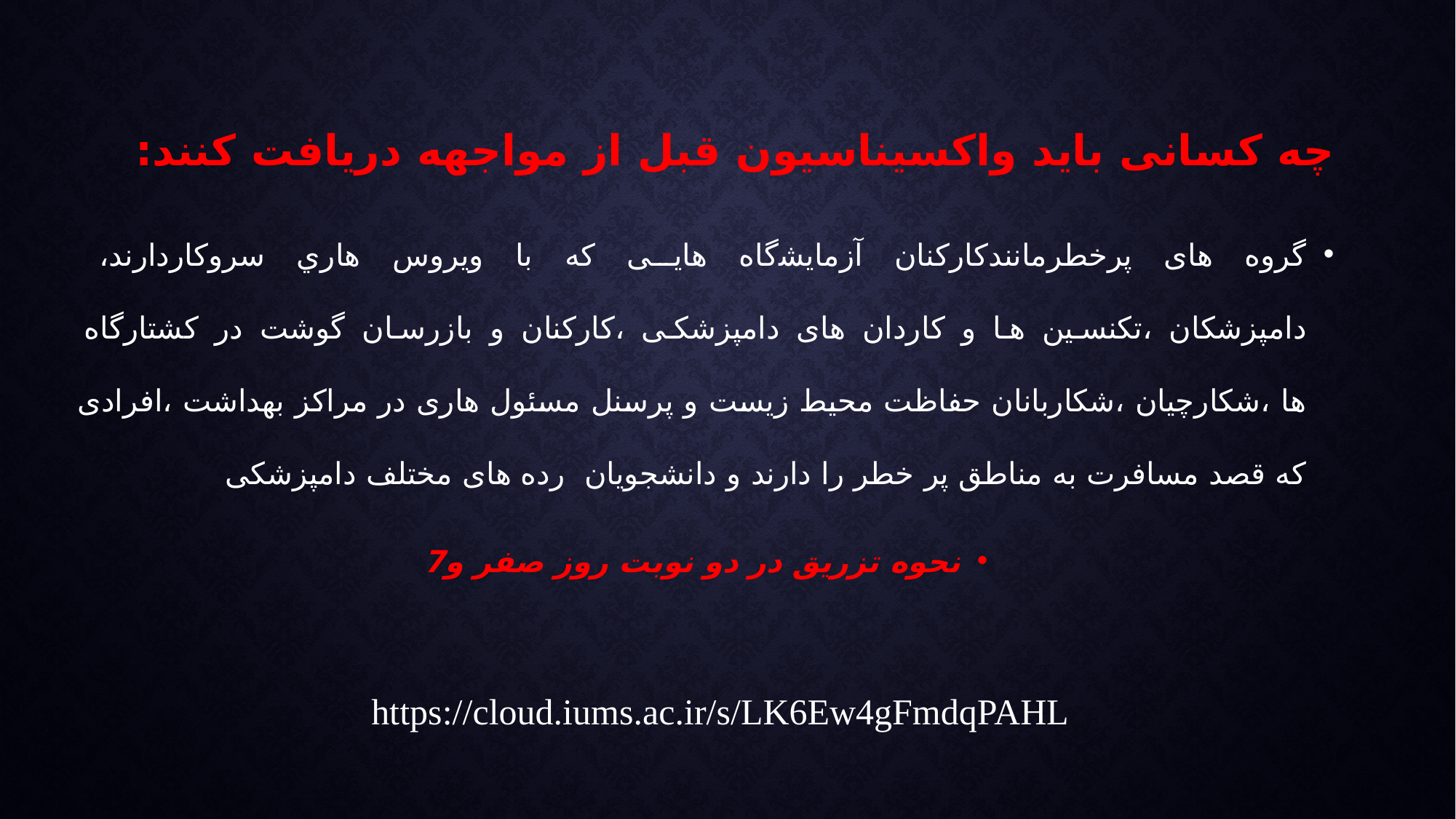

# چه کسانی باید واکسیناسیون قبل از مواجهه دریافت کنند:
گروه های پرﺧﻄﺮﻣﺎﻧﻨﺪکارکنان آزﻣﺎﯾﺸگاه هایی که ﺑﺎ وﯾﺮوس ﻫﺎري ﺳﺮوکاردارﻧﺪ، دامپزشکان ،تکنسین ها و کاردان های دامپزشکی ،کارکنان و بازرسان گوشت در کشتارگاه ها ،شکارچیان ،شکاربانان حفاظت محیط زیست و پرسنل مسئول هاری در مراکز بهداشت ،افرادی که قصد مسافرت به مناطق پر خطر را دارند و دانشجویان  رده های مختلف دامپزشکی
نحوه تزریق در دو نوبت روز صفر و7
https://cloud.iums.ac.ir/s/LK6Ew4gFmdqPAHL